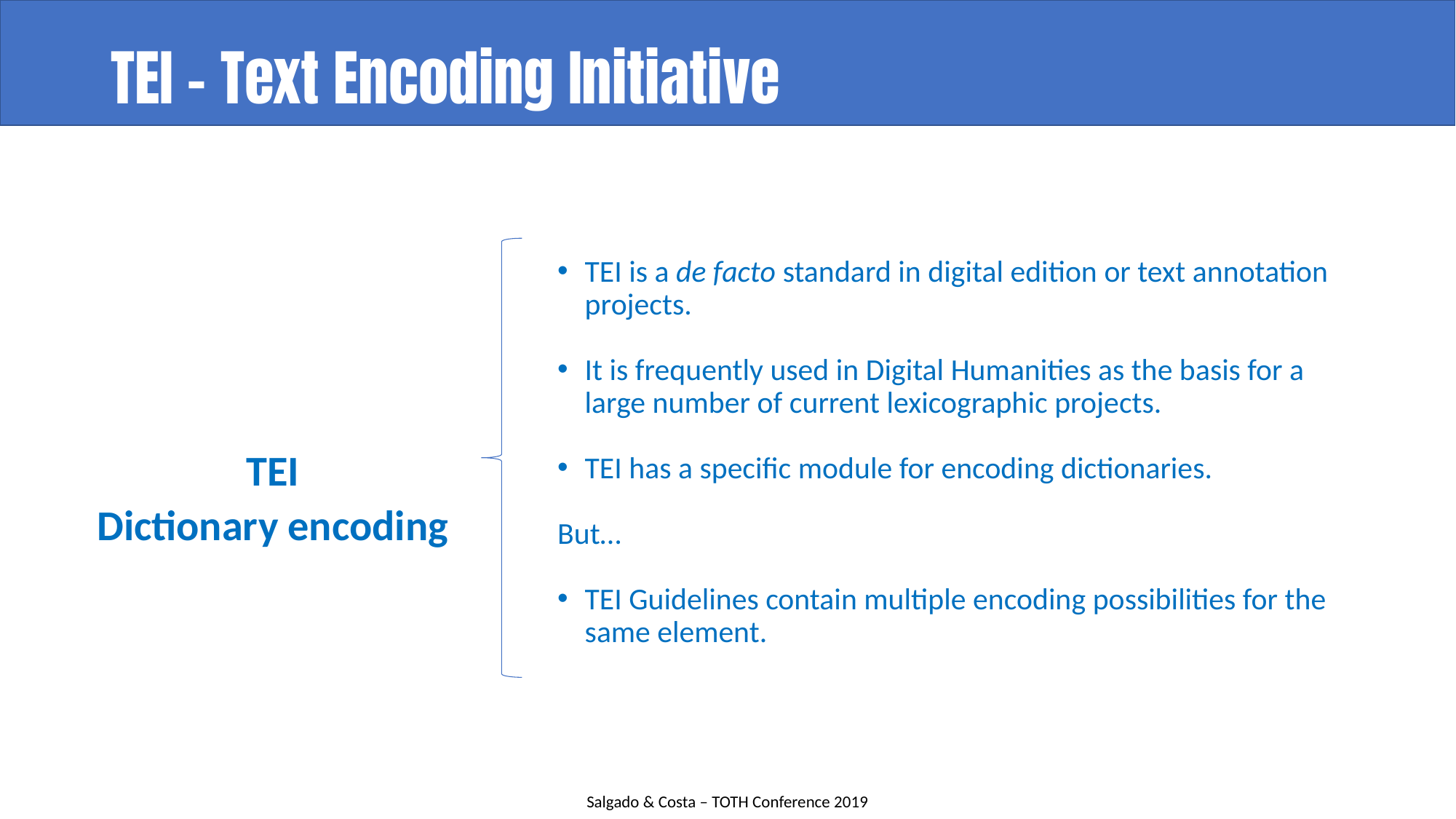

# TEI – Text Encoding Initiative

TEI
Dictionary encoding

TEI is a de facto standard in digital edition or text annotation projects.

It is frequently used in Digital Humanities as the basis for a large number of current lexicographic projects.

TEI has a specific module for encoding dictionaries.

But…

TEI Guidelines contain multiple encoding possibilities for the same element.
Salgado & Costa – TOTH Conference 2019